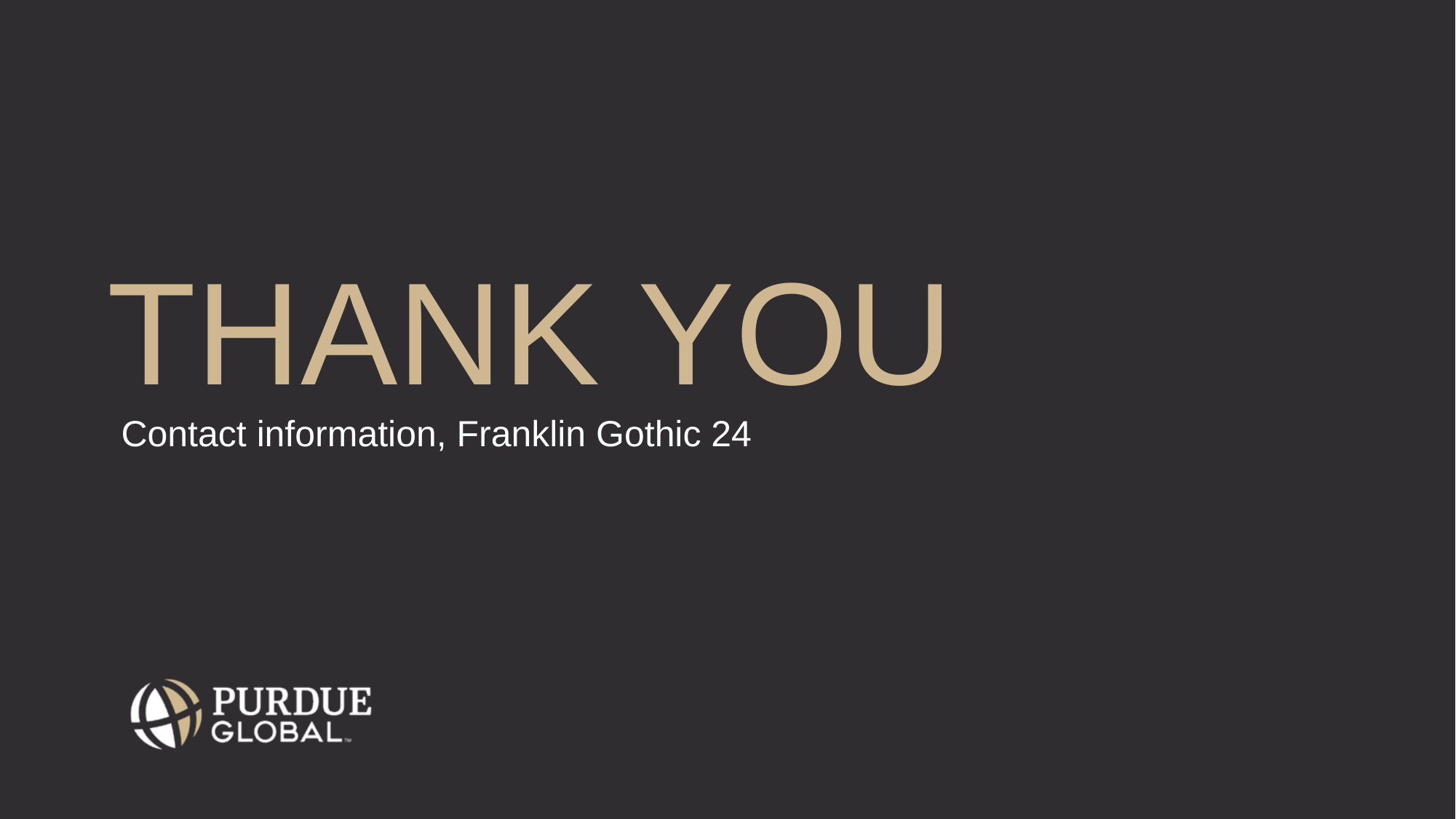

# THANK YOU
Contact information, Franklin Gothic 24